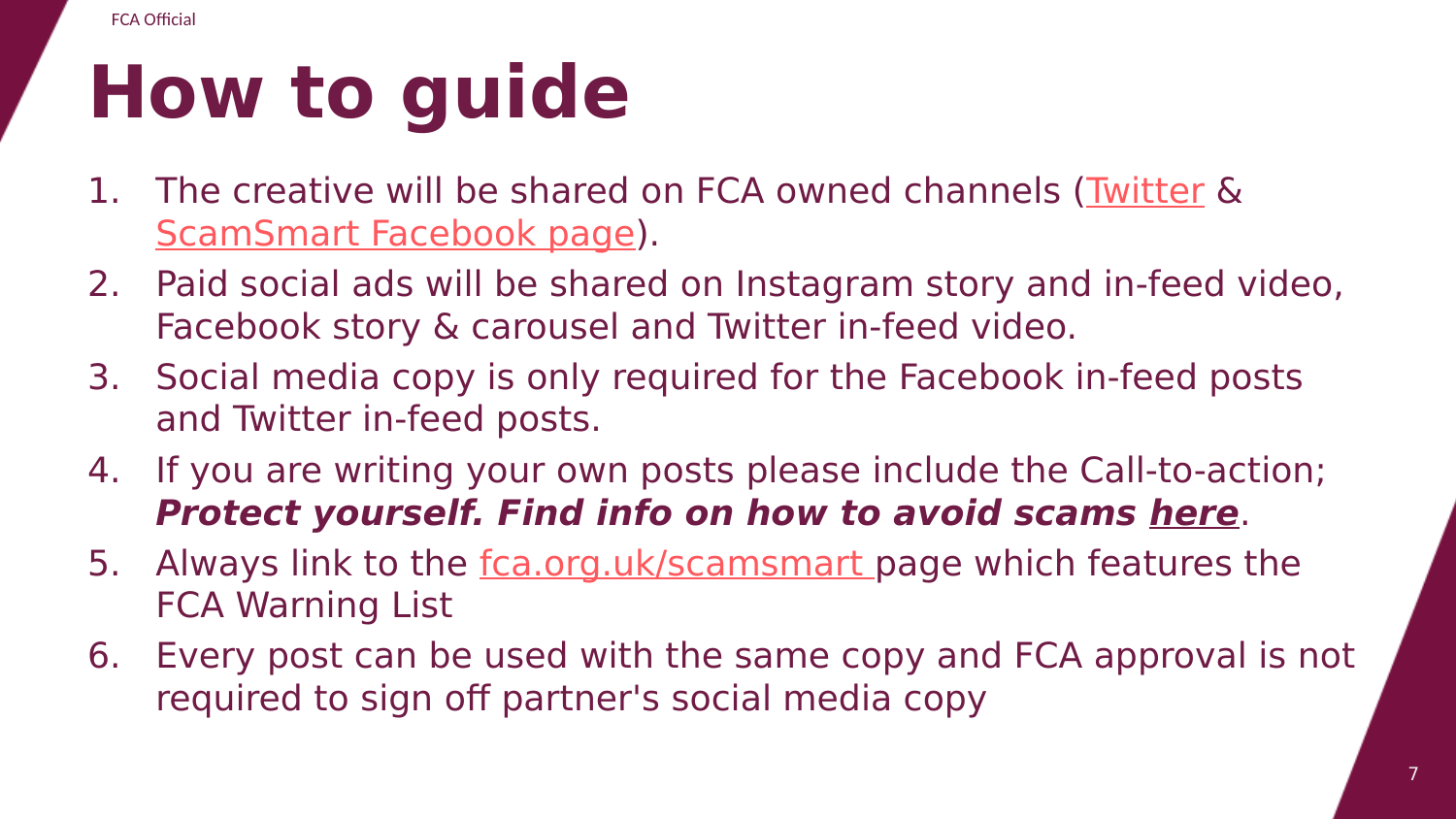

# How to guide
The creative will be shared on FCA owned channels (Twitter & ScamSmart Facebook page).
Paid social ads will be shared on Instagram story and in-feed video, Facebook story & carousel and Twitter in-feed video.
Social media copy is only required for the Facebook in-feed posts and Twitter in-feed posts.
If you are writing your own posts please include the Call-to-action; Protect yourself. Find info on how to avoid scams here.
Always link to the fca.org.uk/scamsmart page which features the FCA Warning List
Every post can be used with the same copy and FCA approval is not required to sign off partner's social media copy
7